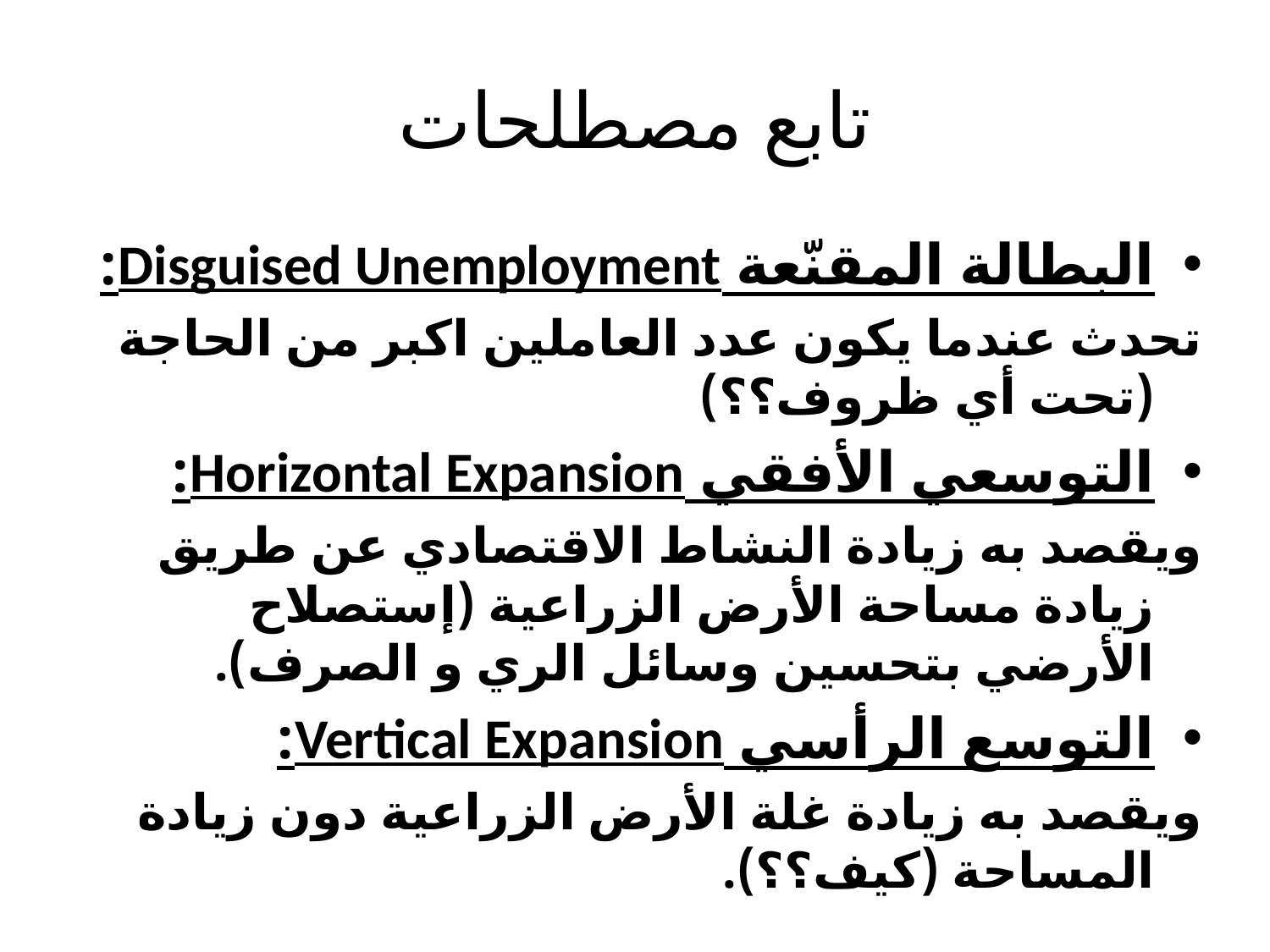

# تابع مصطلحات
البطالة المقنّعة Disguised Unemployment:
تحدث عندما يكون عدد العاملين اكبر من الحاجة (تحت أي ظروف؟؟)
التوسعي الأفقي Horizontal Expansion:
ويقصد به زيادة النشاط الاقتصادي عن طريق زيادة مساحة الأرض الزراعية (إستصلاح الأرضي بتحسين وسائل الري و الصرف).
التوسع الرأسي Vertical Expansion:
	ويقصد به زيادة غلة الأرض الزراعية دون زيادة المساحة (كيف؟؟).